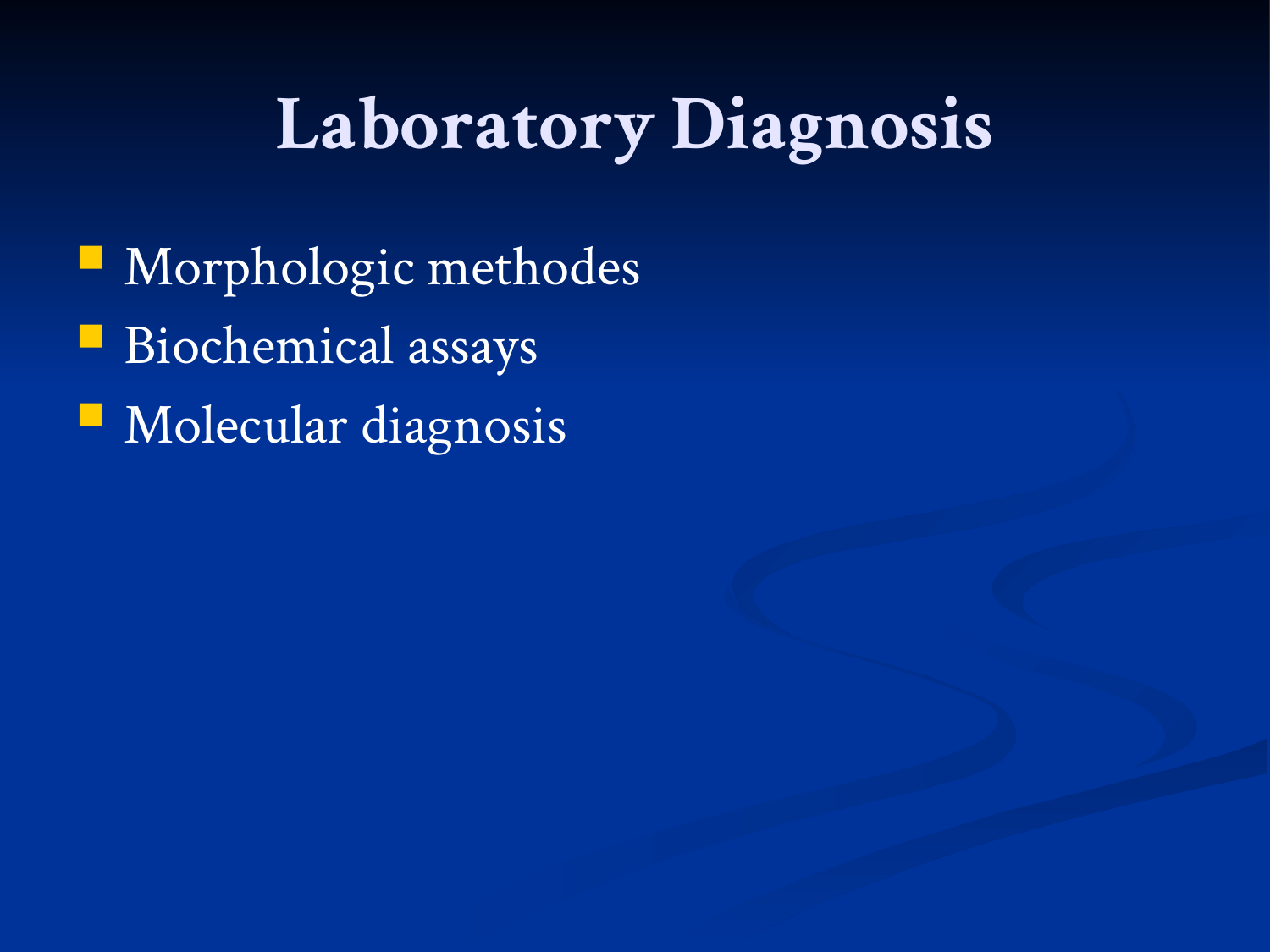

# Laboratory Diagnosis
Morphologic methodes
Biochemical assays
Molecular diagnosis